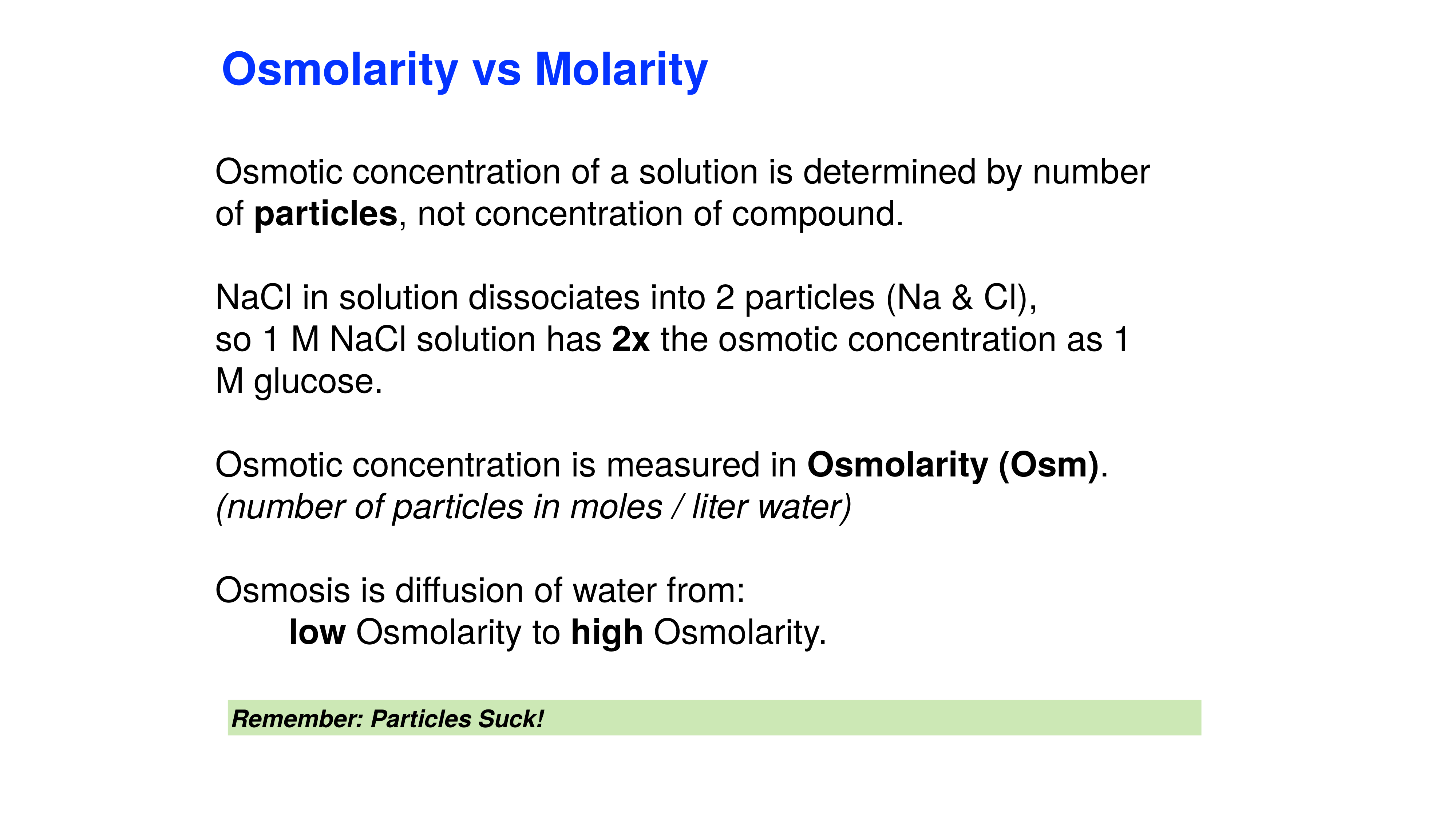

Osmolarity vs Molarity
Osmotic concentration of a solution is determined by number of particles, not concentration of compound.

NaCl in solution dissociates into 2 particles (Na & Cl),
so 1 M NaCl solution has 2x the osmotic concentration as 1 M glucose.

Osmotic concentration is measured in Osmolarity (Osm).
(number of particles in moles / liter water)

Osmosis is diffusion of water from:
 low Osmolarity to high Osmolarity.
Remember: Particles Suck!